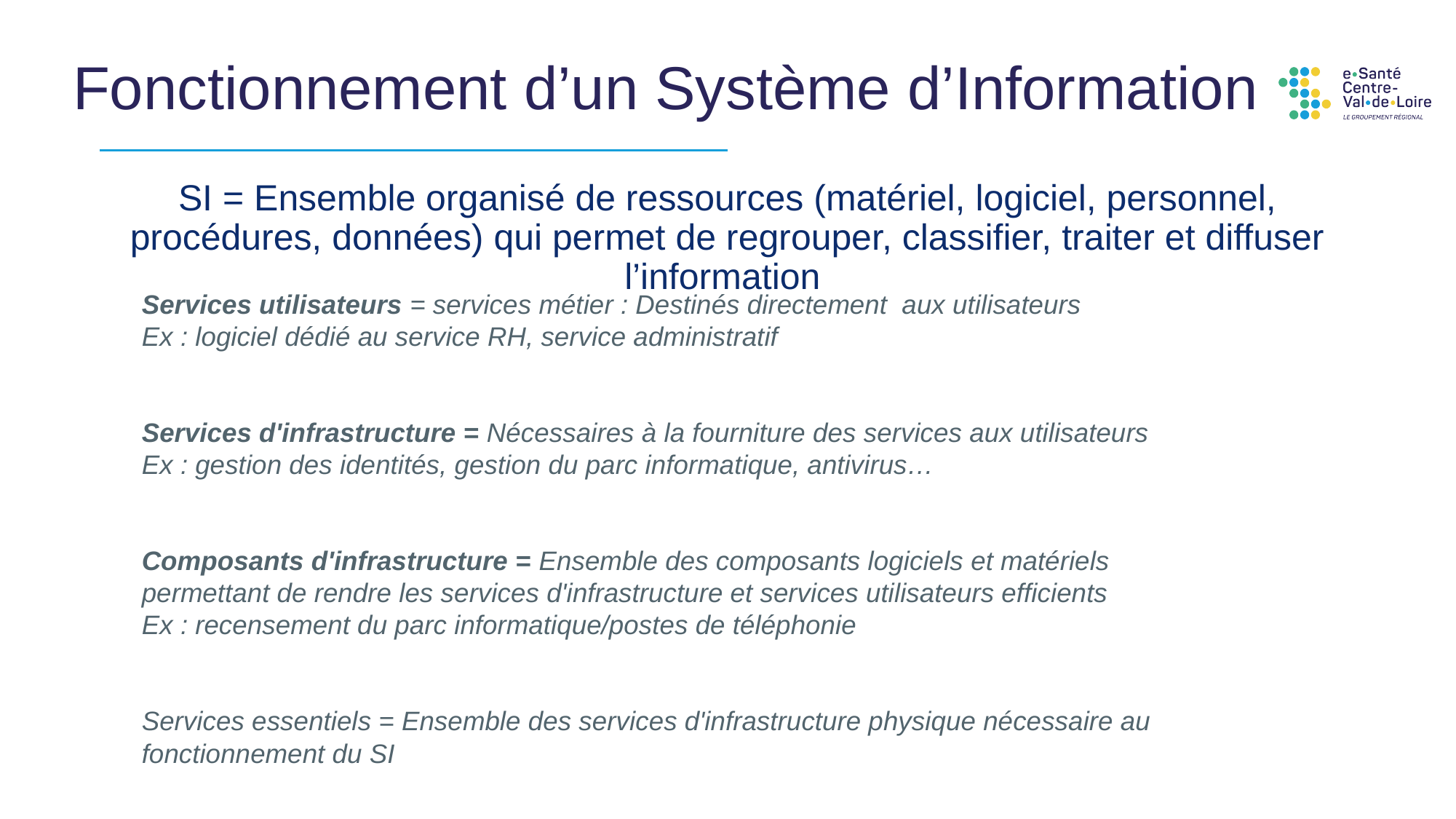

# Fonctionnement d’un Système d’Information
SI = Ensemble organisé de ressources (matériel, logiciel, personnel, procédures, données) qui permet de regrouper, classifier, traiter et diffuser l’information
01
Services utilisateurs = services métier : Destinés directement  aux utilisateurs
Ex : logiciel dédié au service RH, service administratif

Services d'infrastructure = Nécessaires à la fourniture des services aux utilisateurs
Ex : gestion des identités, gestion du parc informatique, antivirus…

Composants d'infrastructure = Ensemble des composants logiciels et matériels permettant de rendre les services d'infrastructure et services utilisateurs efficients
Ex : recensement du parc informatique/postes de téléphonie

Services essentiels = Ensemble des services d'infrastructure physique nécessaire au fonctionnement du SI